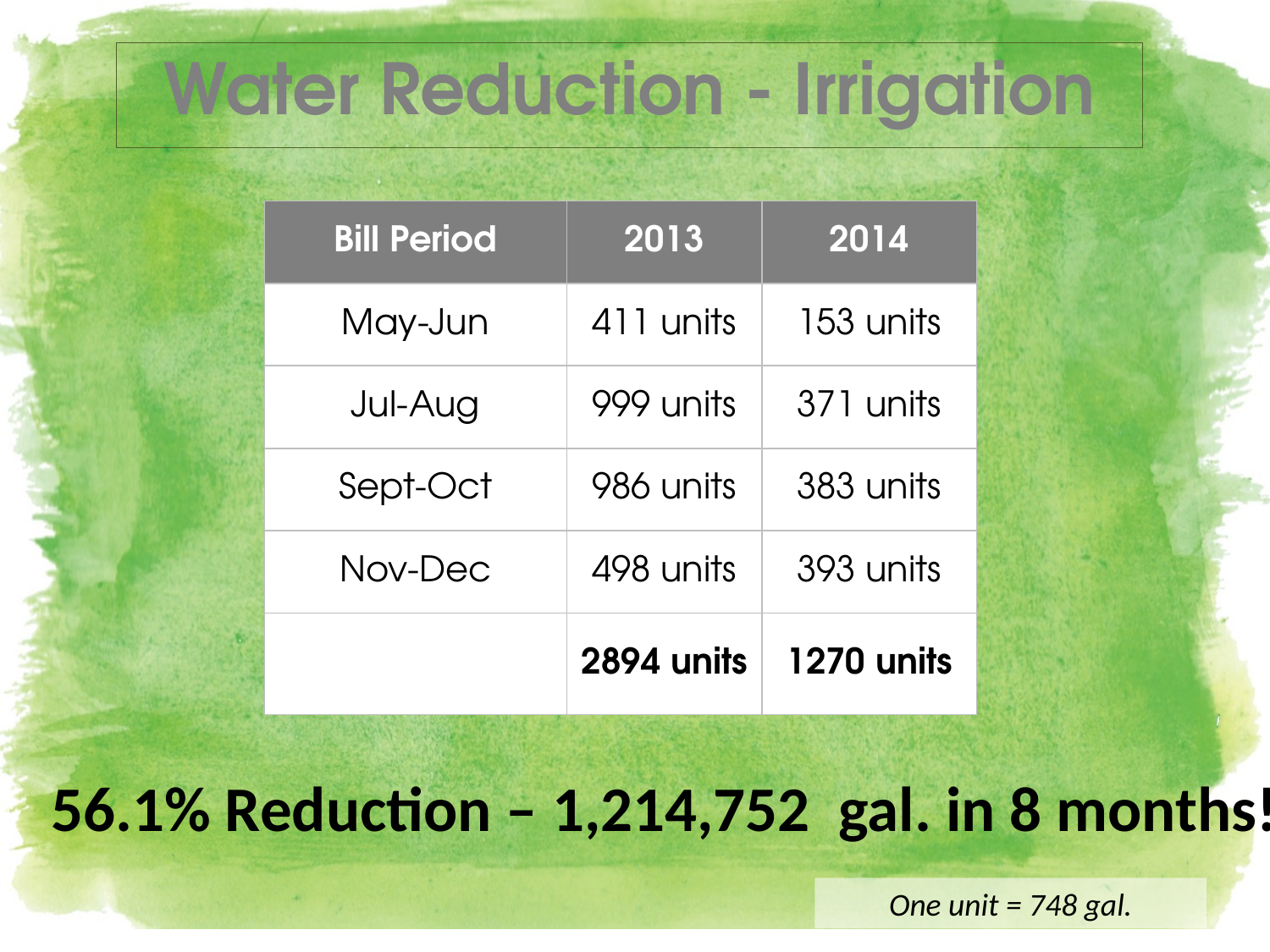

# Water Reduction - Irrigation
| Bill Period | 2013 | 2014 |
| --- | --- | --- |
| May-Jun | 411 units | 153 units |
| Jul-Aug | 999 units | 371 units |
| Sept-Oct | 986 units | 383 units |
| Nov-Dec | 498 units | 393 units |
|  | 2894 units | 1270 units |
56.1% Reduction – 1,214,752  gal. in 8 months!
One unit = 748 gal.